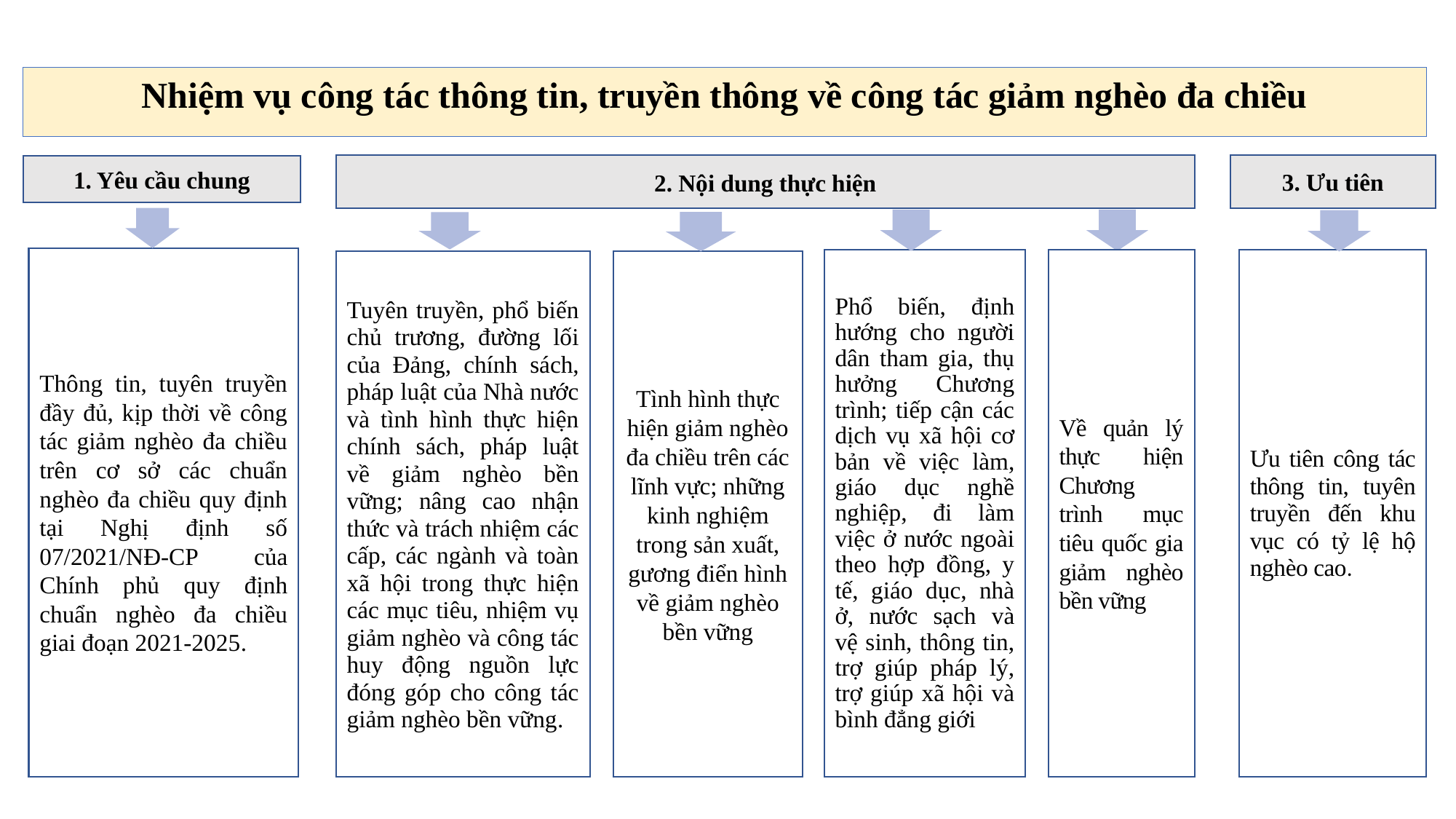

# Nhiệm vụ công tác thông tin, truyền thông về công tác giảm nghèo đa chiều
2. Nội dung thực hiện
3. Ưu tiên
1. Yêu cầu chung

Thông tin, tuyên truyền đầy đủ, kịp thời về công tác giảm nghèo đa chiều trên cơ sở các chuẩn nghèo đa chiều quy định tại Nghị định số 07/2021/NĐ-CP của Chính phủ quy định chuẩn nghèo đa chiều giai đoạn 2021-2025.
Phổ biến, định hướng cho người dân tham gia, thụ hưởng Chương trình; tiếp cận các dịch vụ xã hội cơ bản về việc làm, giáo dục nghề nghiệp, đi làm việc ở nước ngoài theo hợp đồng, y tế, giáo dục, nhà ở, nước sạch và vệ sinh, thông tin, trợ giúp pháp lý, trợ giúp xã hội và bình đẳng giới
Ưu tiên công tác thông tin, tuyên truyền đến khu vục có tỷ lệ hộ nghèo cao.
Về quản lý thực hiện Chương trình mục tiêu quốc gia giảm nghèo bền vững
Tuyên truyền, phổ biến chủ trương, đường lối của Đảng, chính sách, pháp luật của Nhà nước và tình hình thực hiện chính sách, pháp luật về giảm nghèo bền vững; nâng cao nhận thức và trách nhiệm các cấp, các ngành và toàn xã hội trong thực hiện các mục tiêu, nhiệm vụ giảm nghèo và công tác huy động nguồn lực đóng góp cho công tác giảm nghèo bền vững.
Tình hình thực hiện giảm nghèo đa chiều trên các lĩnh vực; những kinh nghiệm trong sản xuất, gương điển hình về giảm nghèo bền vững